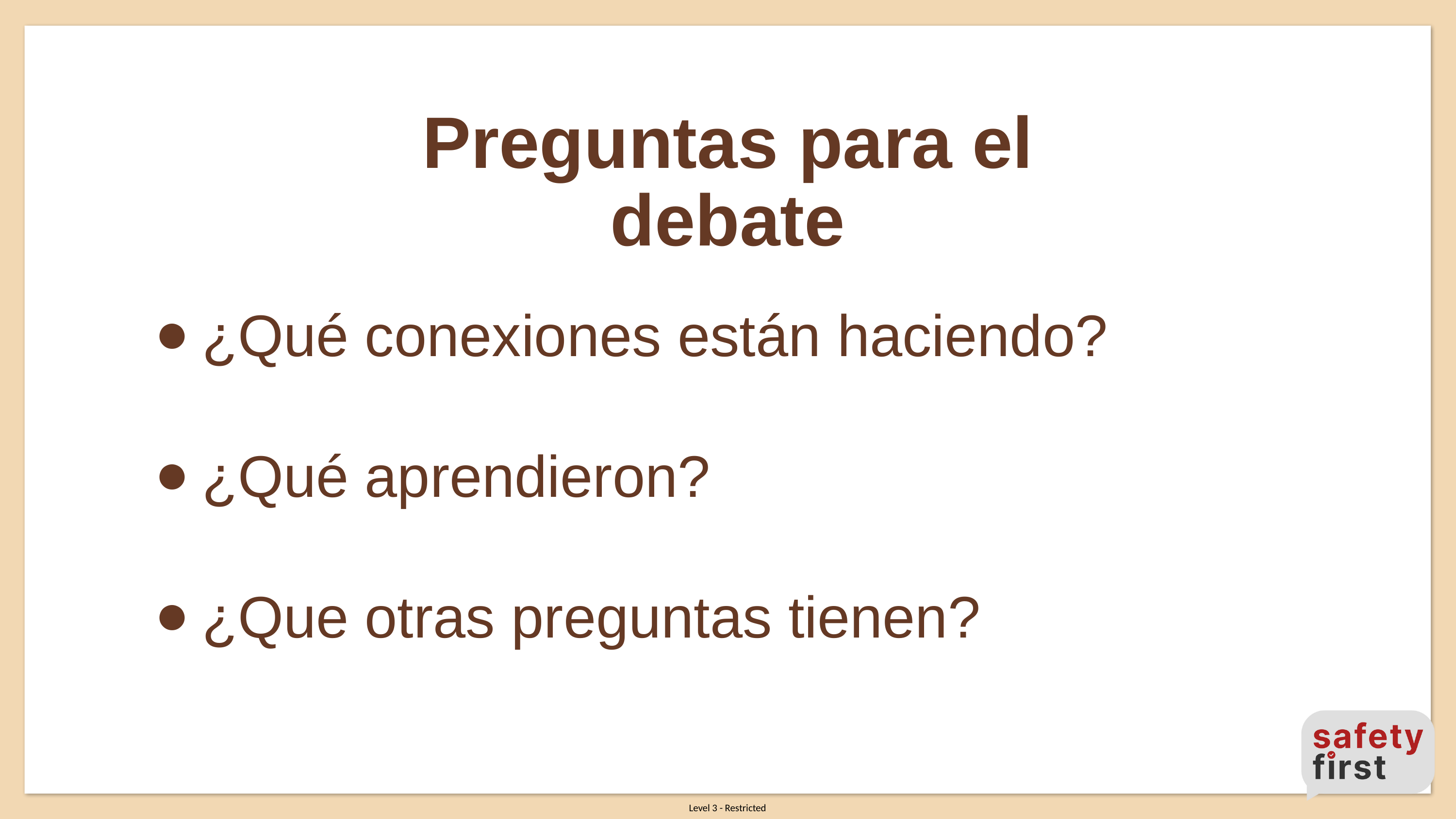

Preguntas para el debate

¿Qué conexiones están haciendo?

¿Qué aprendieron?

¿Que otras preguntas tienen?